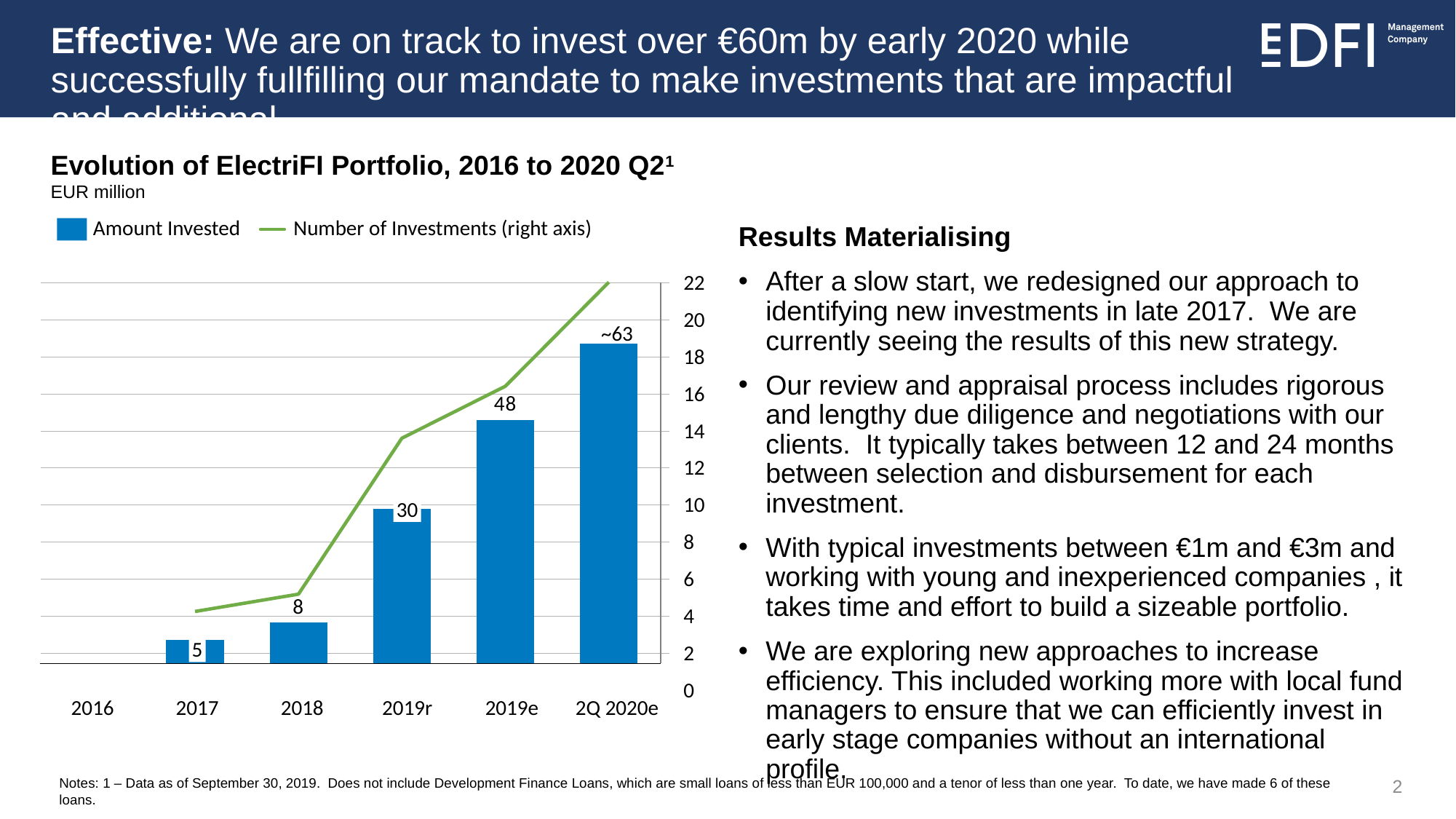

# Effective: We are on track to invest over €60m by early 2020 while successfully fullfilling our mandate to make investments that are impactful and additional
Evolution of ElectriFI Portfolio, 2016 to 2020 Q21
EUR million
Amount Invested
Number of Investments (right axis)
Results Materialising
After a slow start, we redesigned our approach to identifying new investments in late 2017.  We are currently seeing the results of this new strategy.
Our review and appraisal process includes rigorous and lengthy due diligence and negotiations with our clients.  It typically takes between 12 and 24 months between selection and disbursement for each investment.
With typical investments between €1m and €3m and working with young and inexperienced companies , it takes time and effort to build a sizeable portfolio.
We are exploring new approaches to increase efficiency. This included working more with local fund managers to ensure that we can efficiently invest in early stage companies without an international profile.

22

### Chart

| Category |  |  |
|---|---|---|
20
~63
18
16
14
12
10
30
8
6
4
5
2
0
2016
2017
2018
2019r
2019e
2Q 2020e
2
Notes: 1 – Data as of September 30, 2019.  Does not include Development Finance Loans, which are small loans of less than EUR 100,000 and a tenor of less than one year.  To date, we have made 6 of these loans.